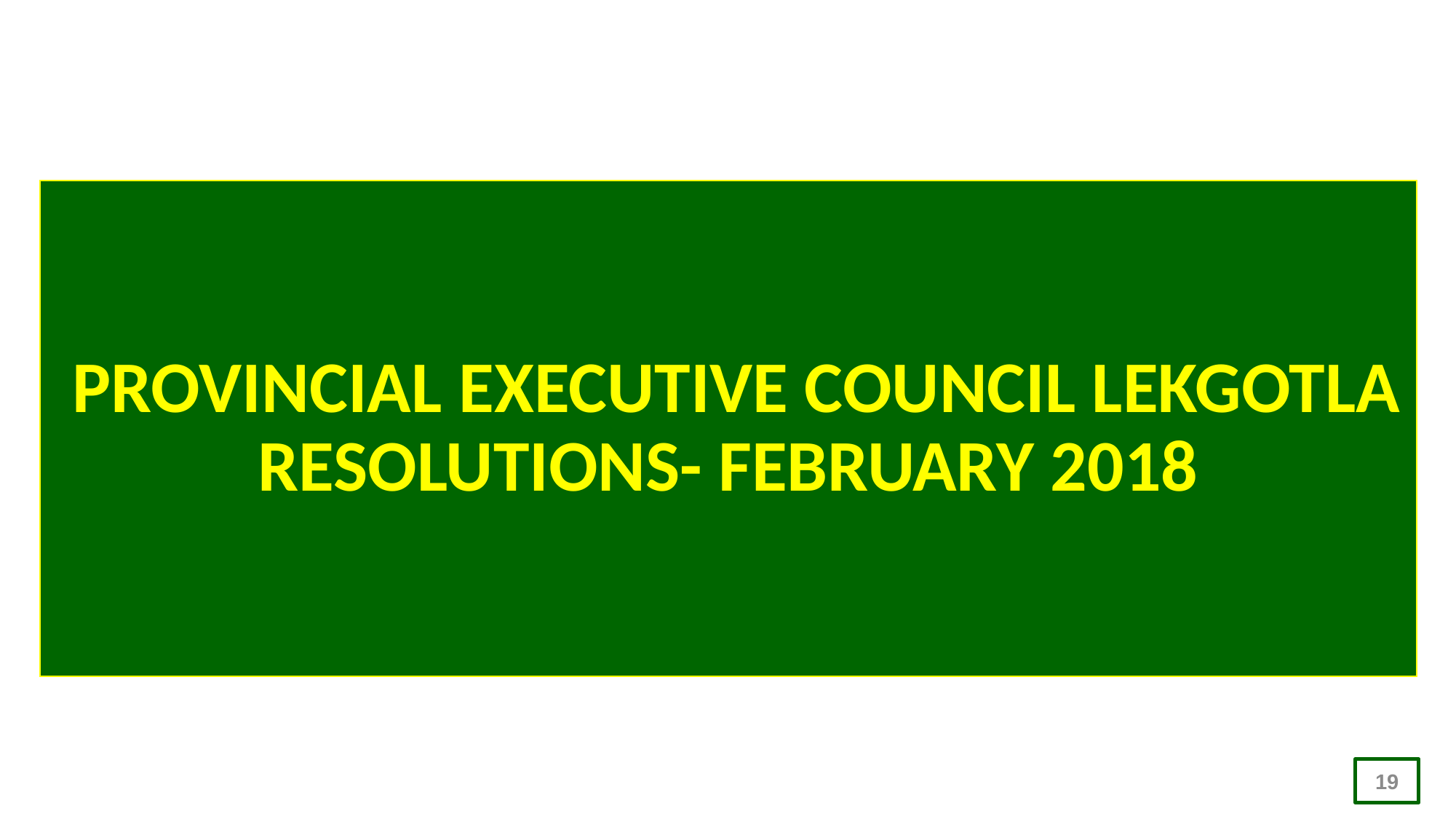

# PROVINCIAL EXECUTIVE COUNCIL LEKGOTLA RESOLUTIONS- FEBRUARY 2018
19